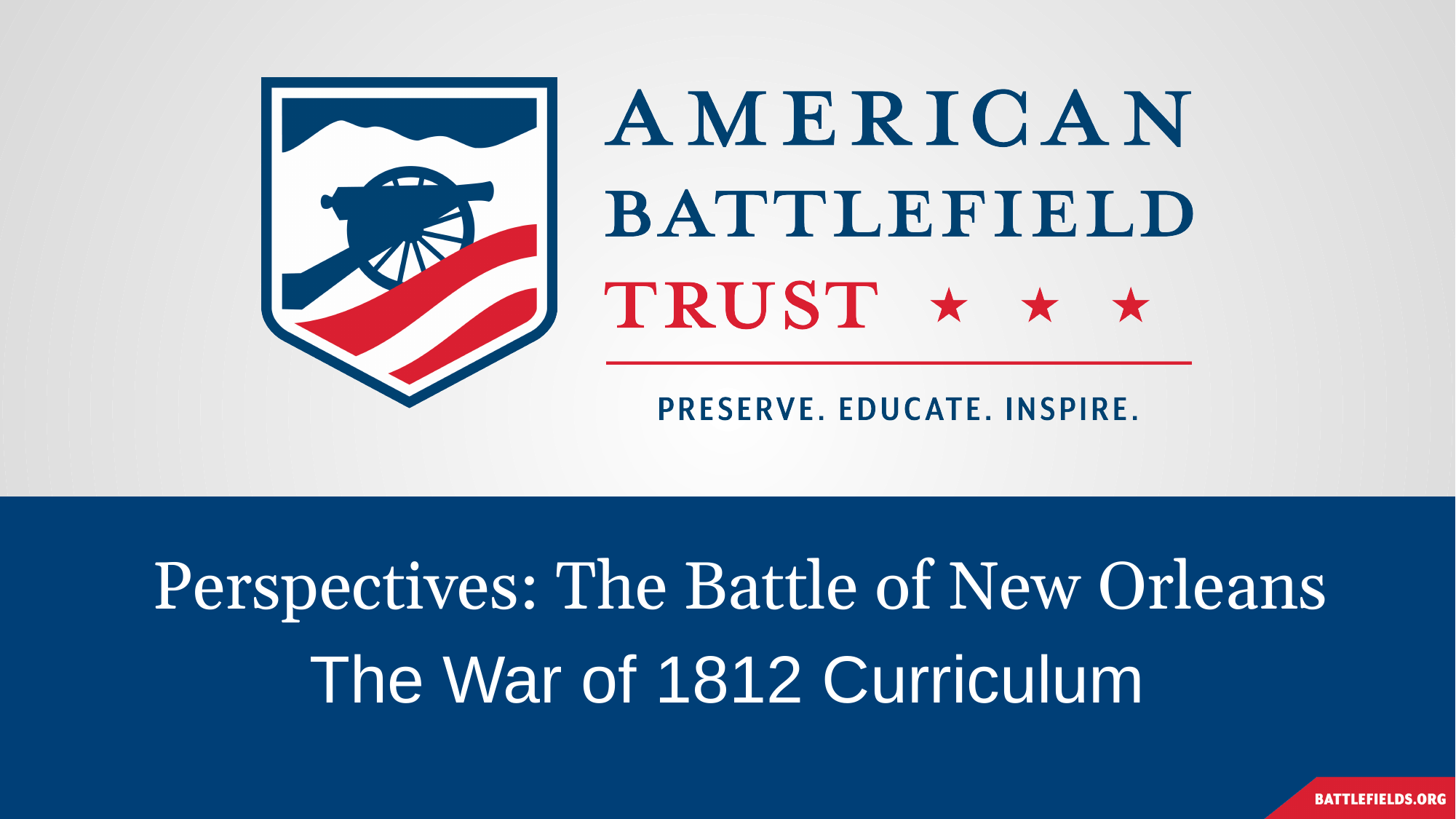

# Perspectives: The Battle of New Orleans
The War of 1812 Curriculum